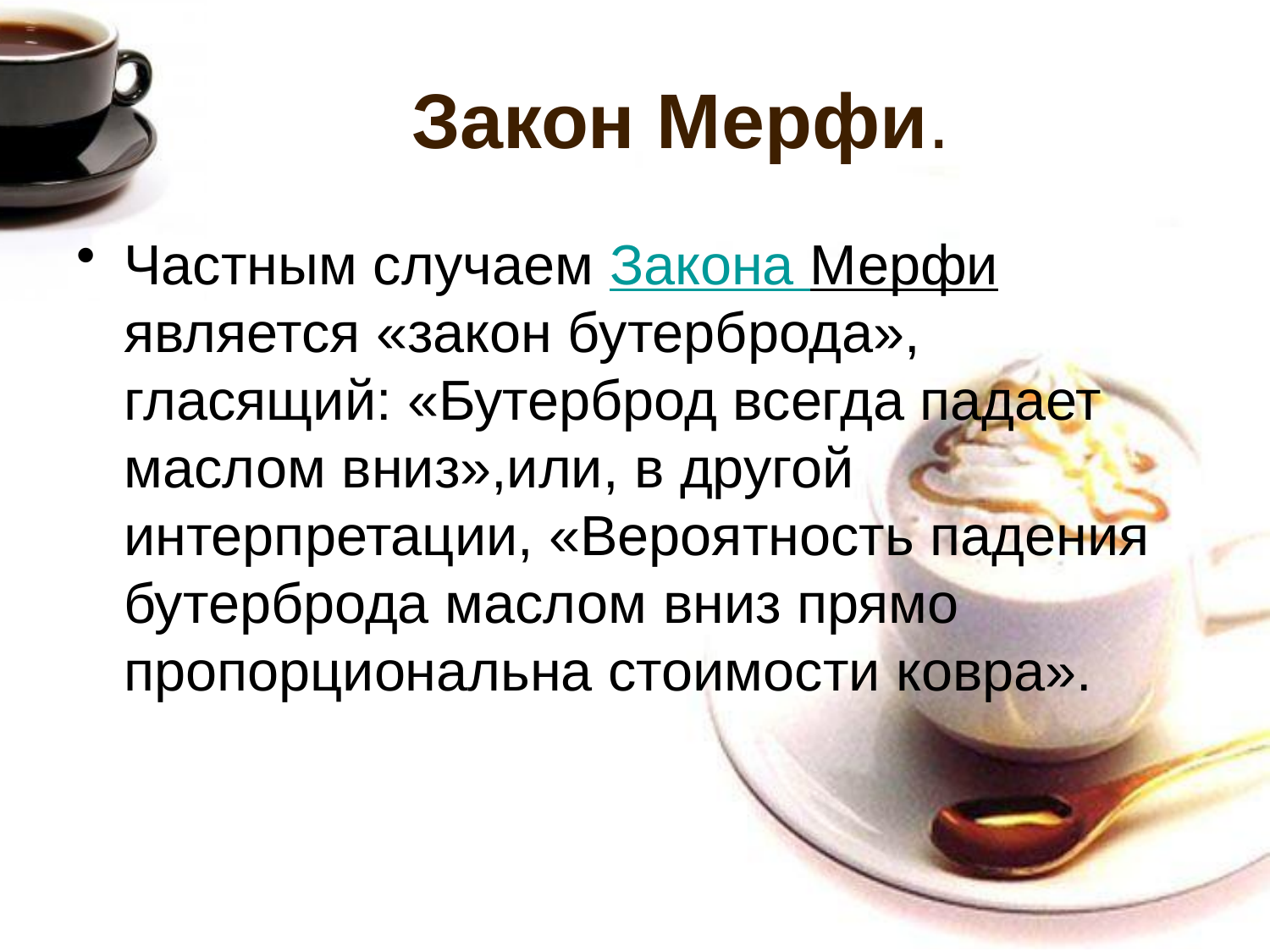

# Закон Мерфи.
Частным случаем Закона Мерфи является «закон бутерброда», гласящий: «Бутерброд всегда падает маслом вниз»,или, в другой интерпретации, «Вероятность падения бутерброда маслом вниз прямо пропорциональна стоимости ковра».